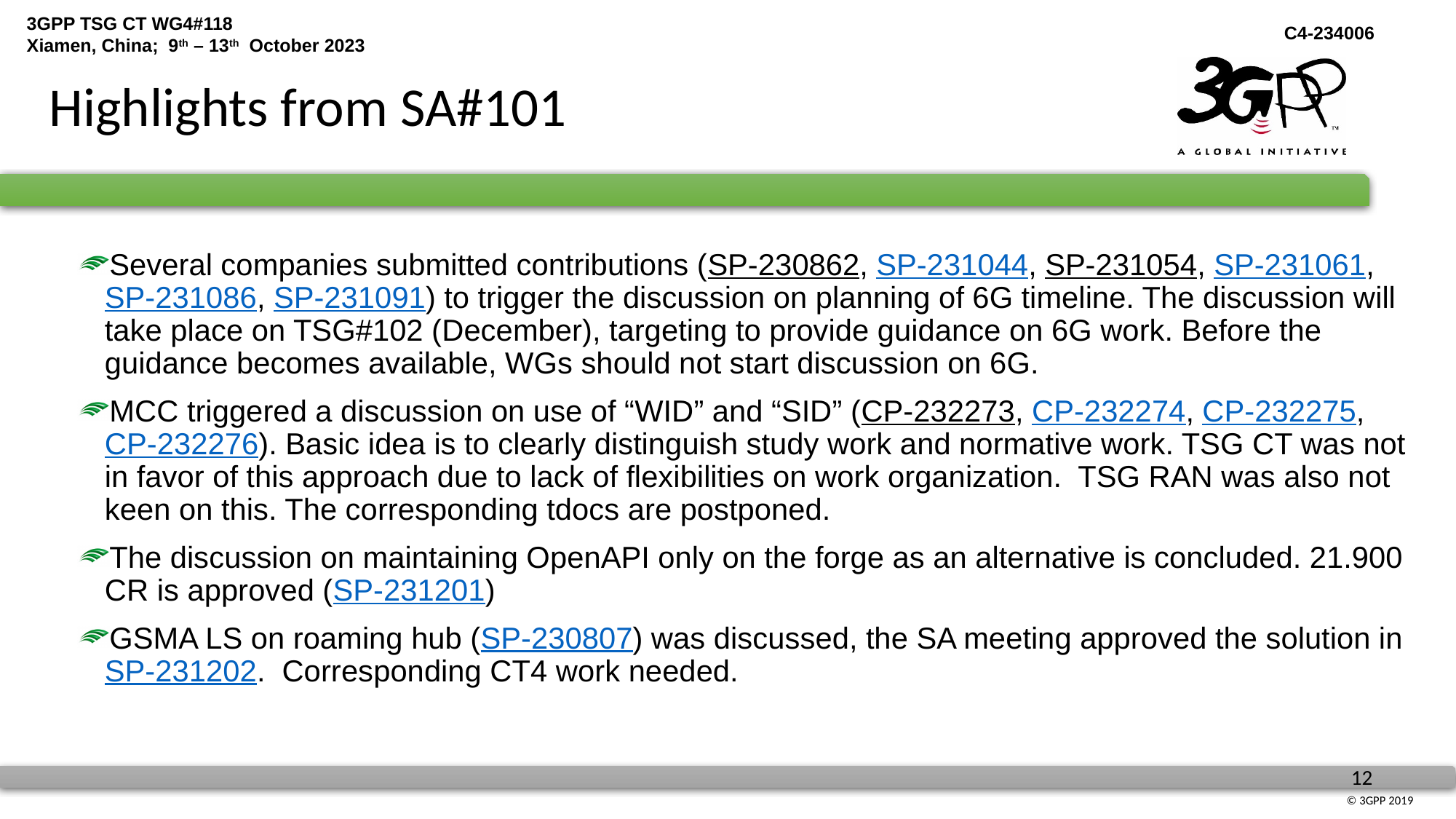

# Highlights from SA#101
Several companies submitted contributions (SP-230862, SP-231044, SP-231054, SP-231061, SP-231086, SP-231091) to trigger the discussion on planning of 6G timeline. The discussion will take place on TSG#102 (December), targeting to provide guidance on 6G work. Before the guidance becomes available, WGs should not start discussion on 6G.
MCC triggered a discussion on use of “WID” and “SID” (CP-232273, CP-232274, CP-232275, CP-232276). Basic idea is to clearly distinguish study work and normative work. TSG CT was not in favor of this approach due to lack of flexibilities on work organization.  TSG RAN was also not keen on this. The corresponding tdocs are postponed.
The discussion on maintaining OpenAPI only on the forge as an alternative is concluded. 21.900 CR is approved (SP-231201)
GSMA LS on roaming hub (SP-230807) was discussed, the SA meeting approved the solution in SP-231202.  Corresponding CT4 work needed.